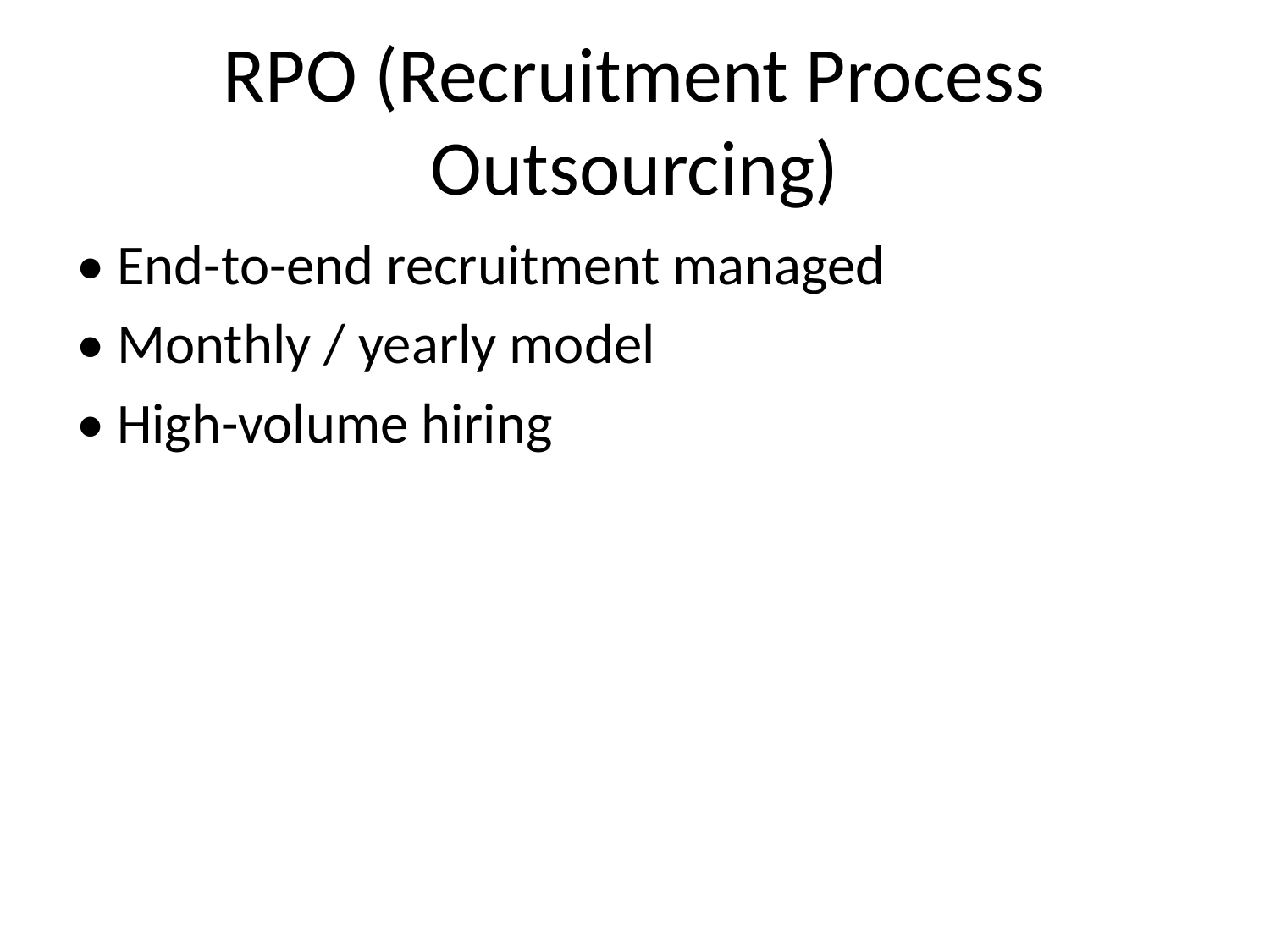

# RPO (Recruitment Process Outsourcing)
• End-to-end recruitment managed
• Monthly / yearly model
• High-volume hiring